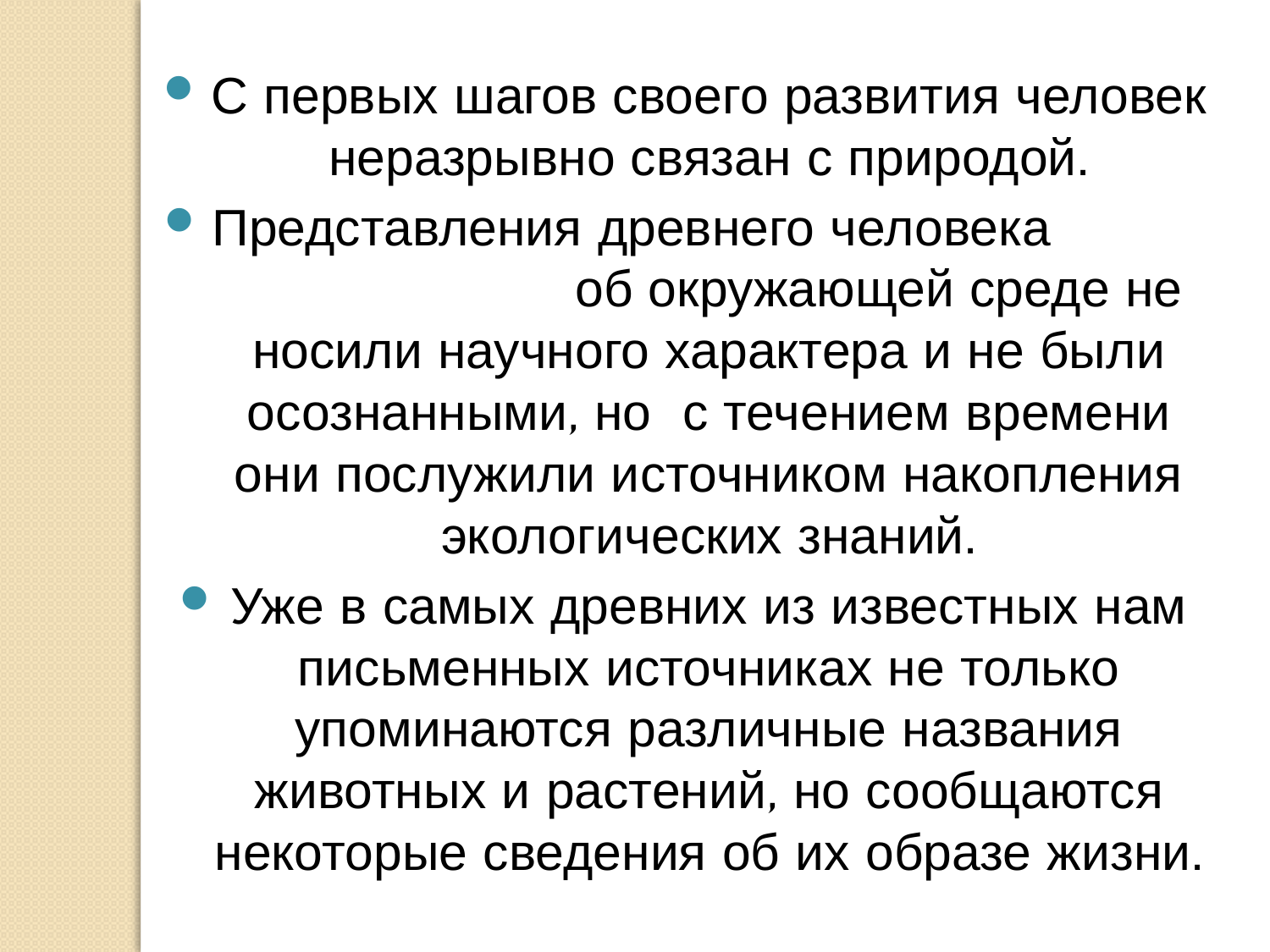

С первых шагов своего развития человек неразрывно связан с природой.
Представления древнего человека                                 об окружающей среде не носили научного характера и не были осознанными, но  с течением времени они послужили источником накопления экологических знаний.
Уже в самых древних из известных нам письменных источниках не только упоминаются различные названия животных и растений, но сообщаются некоторые сведения об их образе жизни.